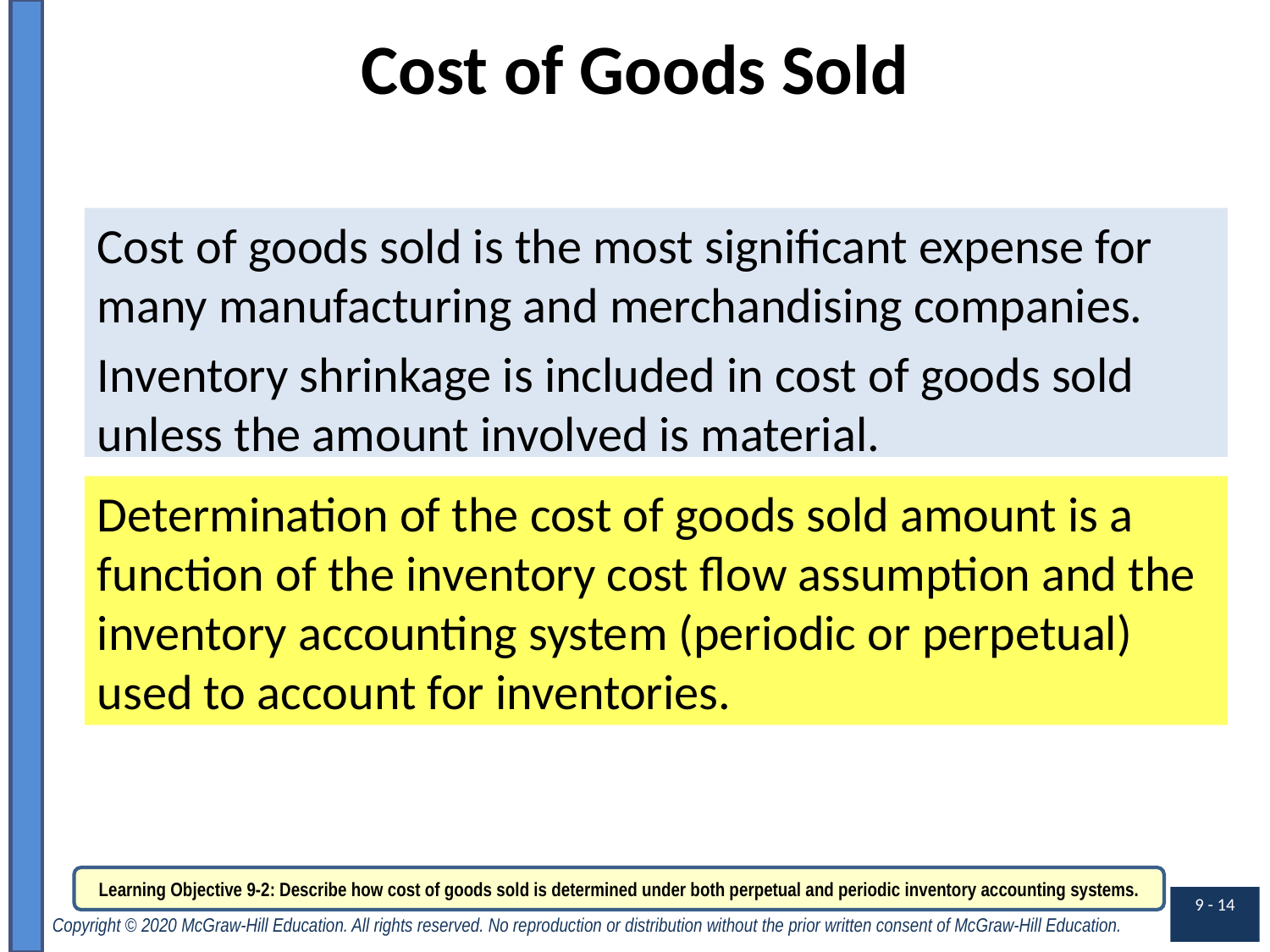

# Cost of Goods Sold
Cost of goods sold is the most significant expense for many manufacturing and merchandising companies.
Inventory shrinkage is included in cost of goods sold unless the amount involved is material.
Determination of the cost of goods sold amount is a function of the inventory cost flow assumption and the inventory accounting system (periodic or perpetual) used to account for inventories.
Learning Objective 9-2: Describe how cost of goods sold is determined under both perpetual and periodic inventory accounting systems.